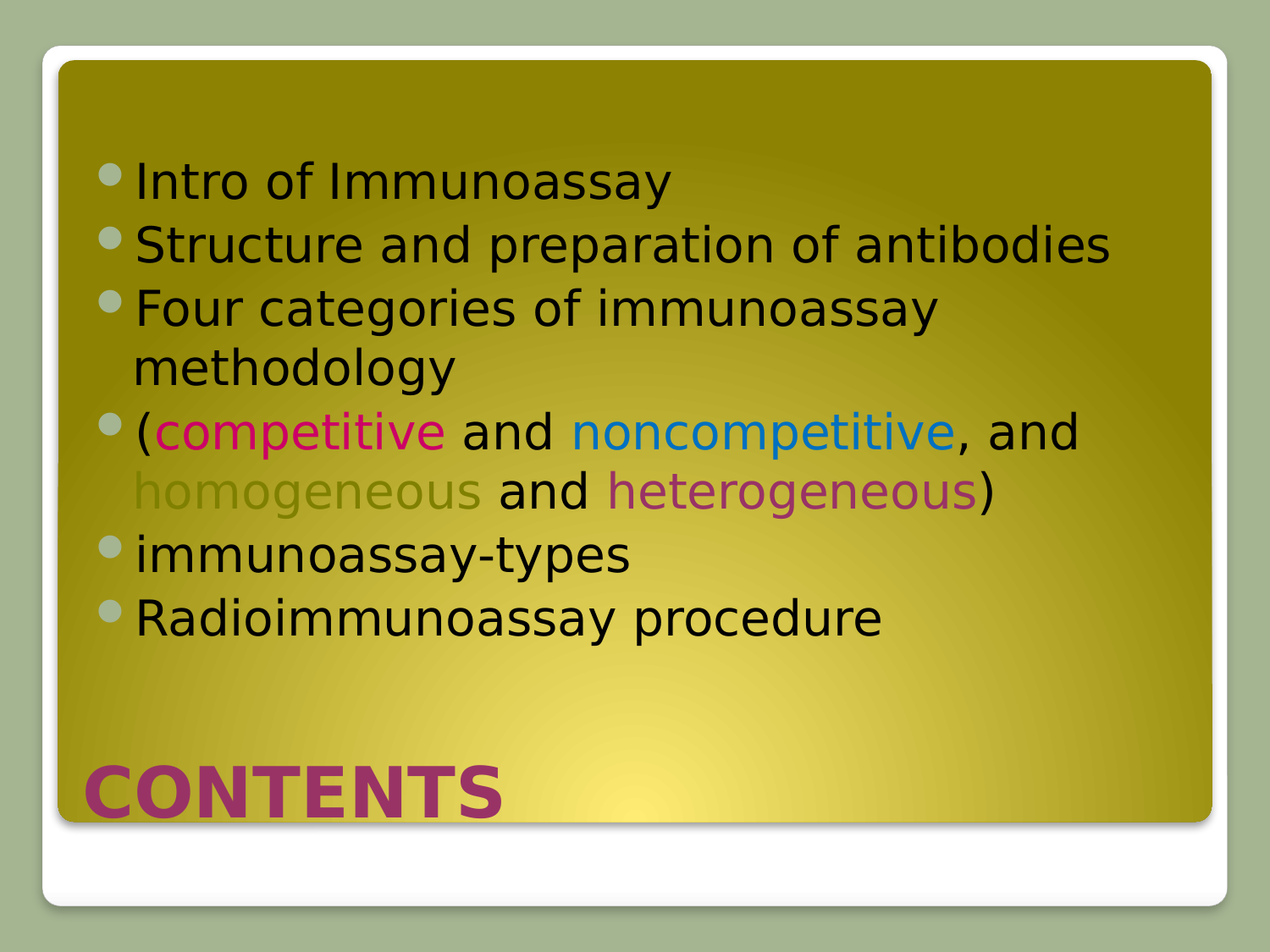

Intro of Immunoassay
Structure and preparation of antibodies
Four categories of immunoassay methodology
(competitive and noncompetitive, and homogeneous and heterogeneous)
immunoassay-types
Radioimmunoassay procedure

# CONTENTS